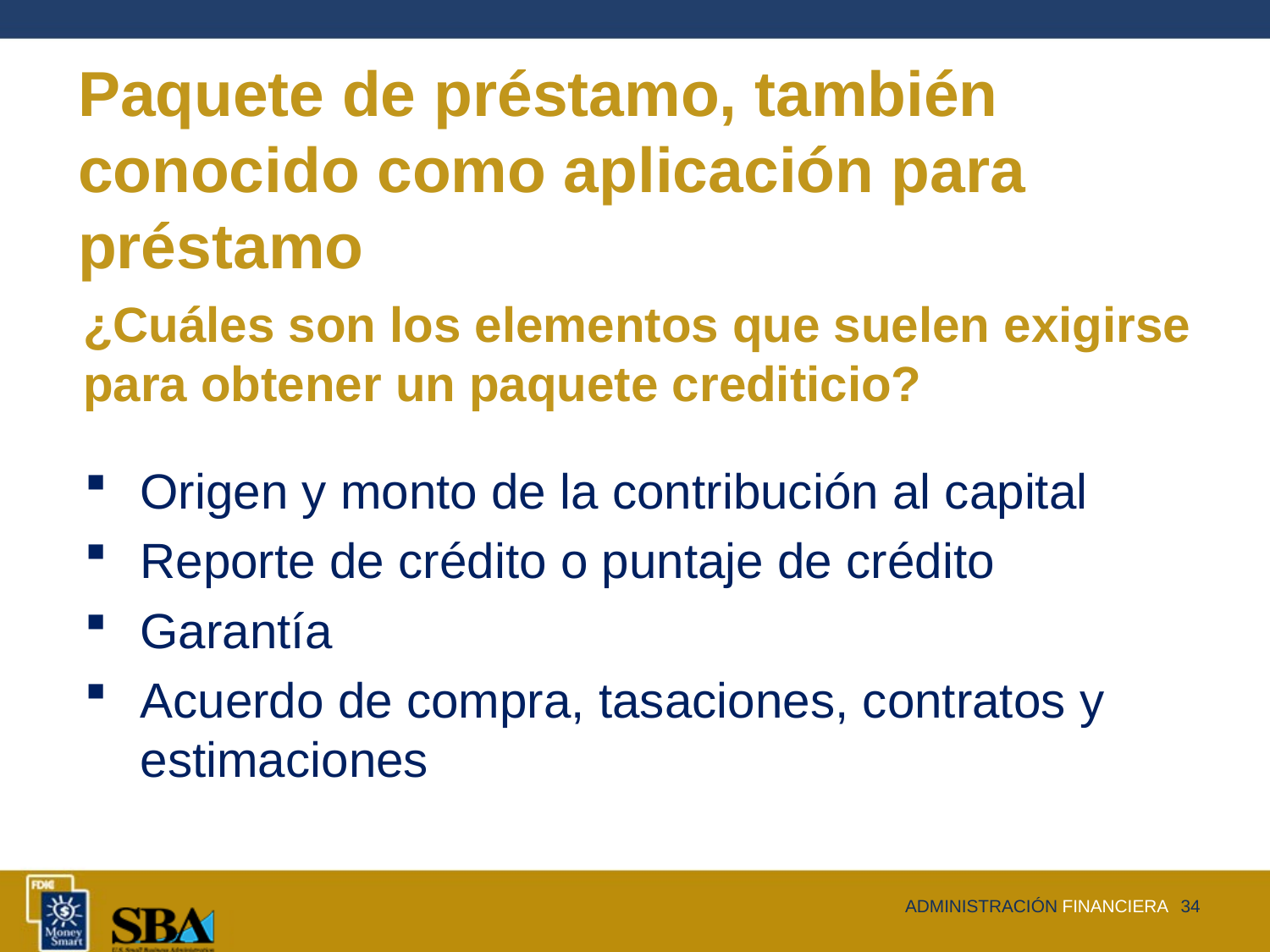

# Paquete de préstamo, también conocido como aplicación para préstamo
¿Cuáles son los elementos que suelen exigirse para obtener un paquete crediticio?
Origen y monto de la contribución al capital
Reporte de crédito o puntaje de crédito
Garantía
Acuerdo de compra, tasaciones, contratos y estimaciones